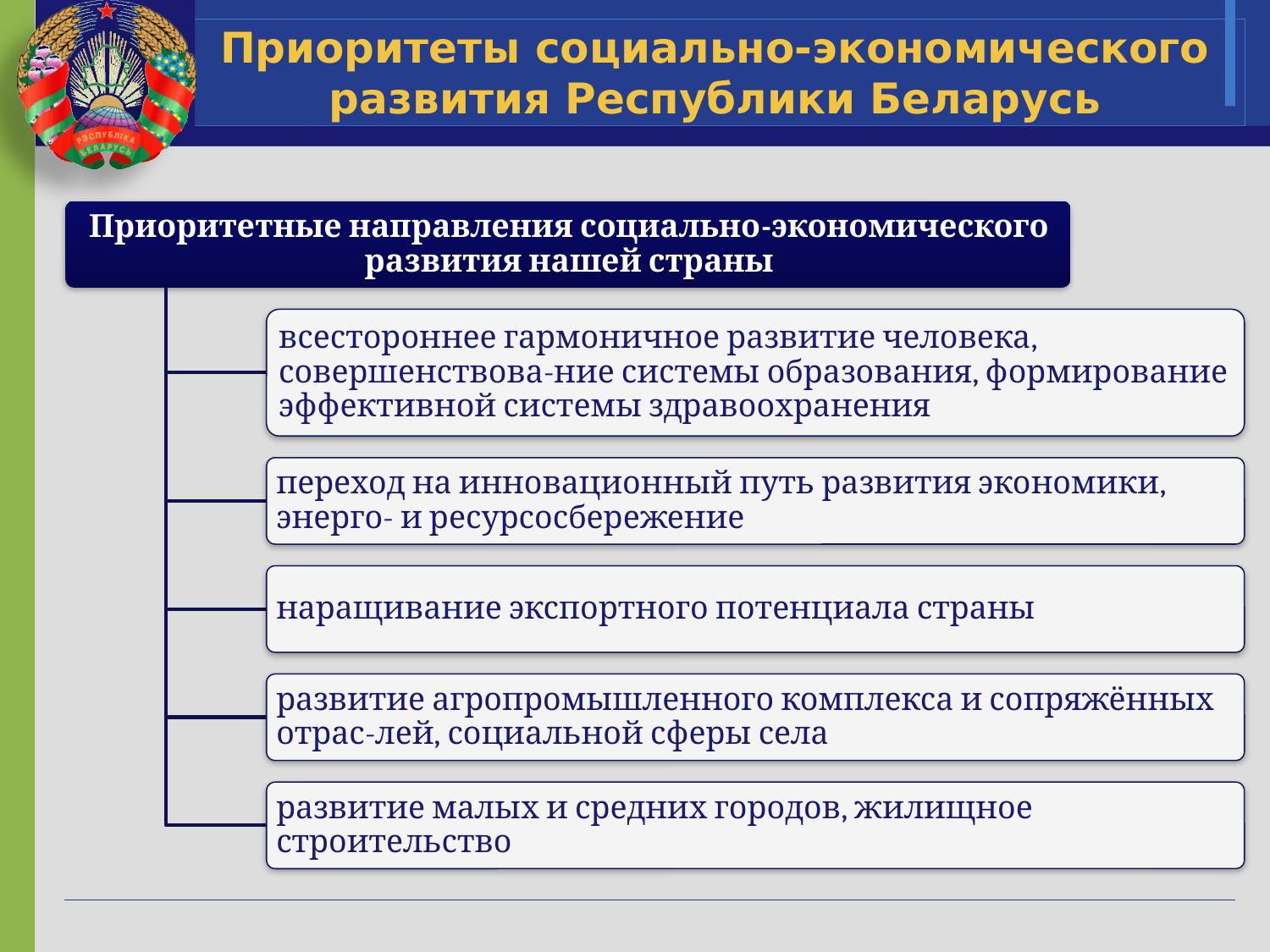

# Приоритеты социально-экономического развития Республики Беларусь
Приоритетные направления социально-экономического развития нашей страны
всестороннее гармоничное развитие человека, совершенствова-ние системы образования, формирование эффективной системы здравоохранения
переход на инновационный путь развития экономики, энерго- и ресурсосбережение
наращивание экспортного потенциала страны
развитие агропромышленного комплекса и сопряжённых отрас-лей, социальной сферы села
развитие малых и средних городов, жилищное строительство